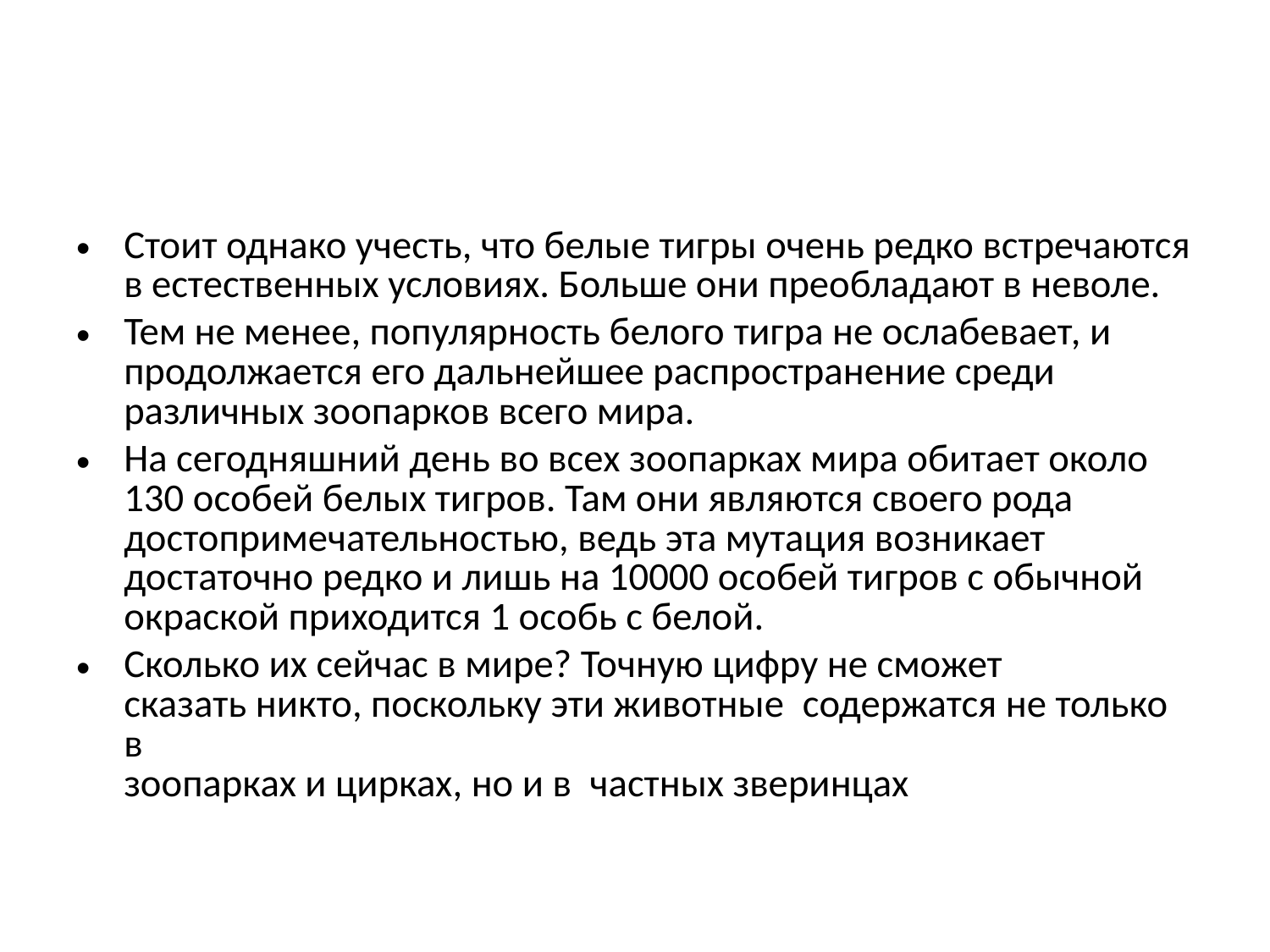

#
Стоит однако учесть, что белые тигры очень редко встречаются в естественных условиях. Больше они преобладают в неволе.
Тем не менее, популярность белого тигра не ослабевает, и продолжается его дальнейшее распространение среди различных зоопарков всего мира.
На сегодняшний день во всех зоопарках мира обитает около 130 особей белых тигров. Там они являются своего рода достопримечательностью, ведь эта мутация возникает достаточно редко и лишь на 10000 особей тигров с обычной окраской приходится 1 особь с белой.
Сколько их сейчас в мире? Точную цифру не сможет сказать никто, поскольку эти животные  содержатся не только в 
зоопарках и цирках, но и в  частных зверинцах